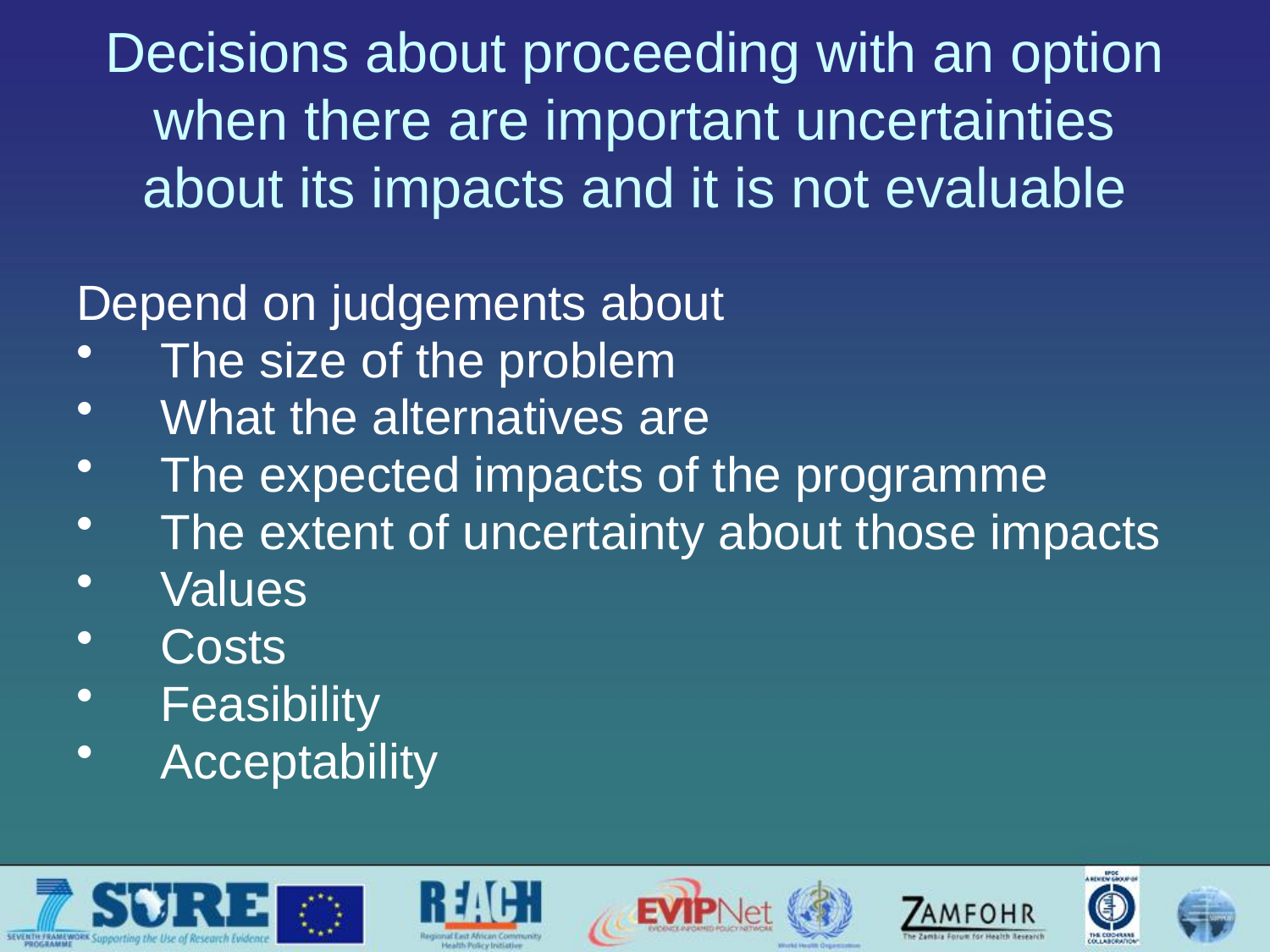

# Decisions about proceeding with an option when there are important uncertainties about its impacts and it is not evaluable
Depend on judgements about
The size of the problem
What the alternatives are
The expected impacts of the programme
The extent of uncertainty about those impacts
Values
Costs
Feasibility
Acceptability